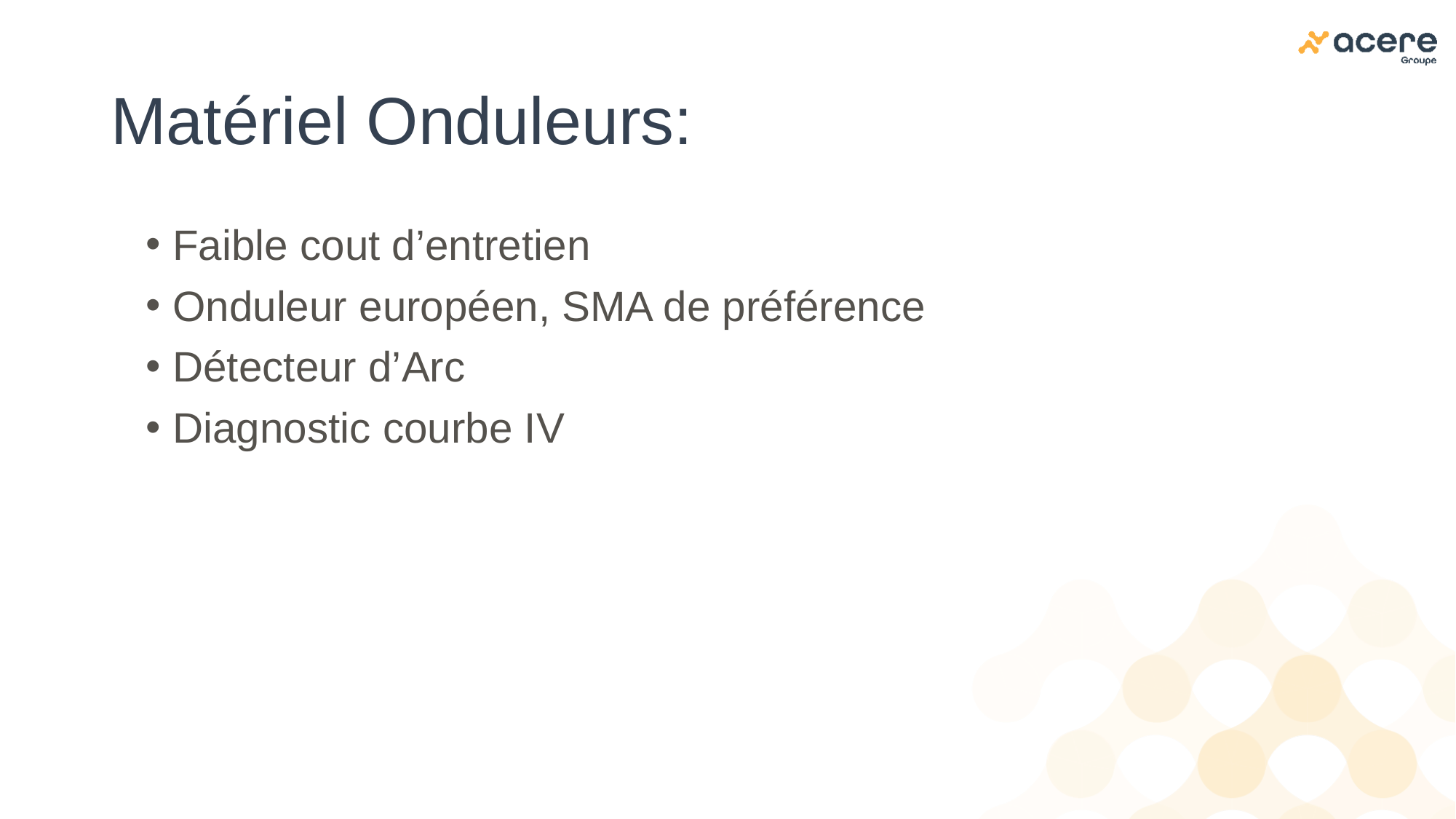

# Matériel Onduleurs:
Faible cout d’entretien
Onduleur européen, SMA de préférence
Détecteur d’Arc
Diagnostic courbe IV